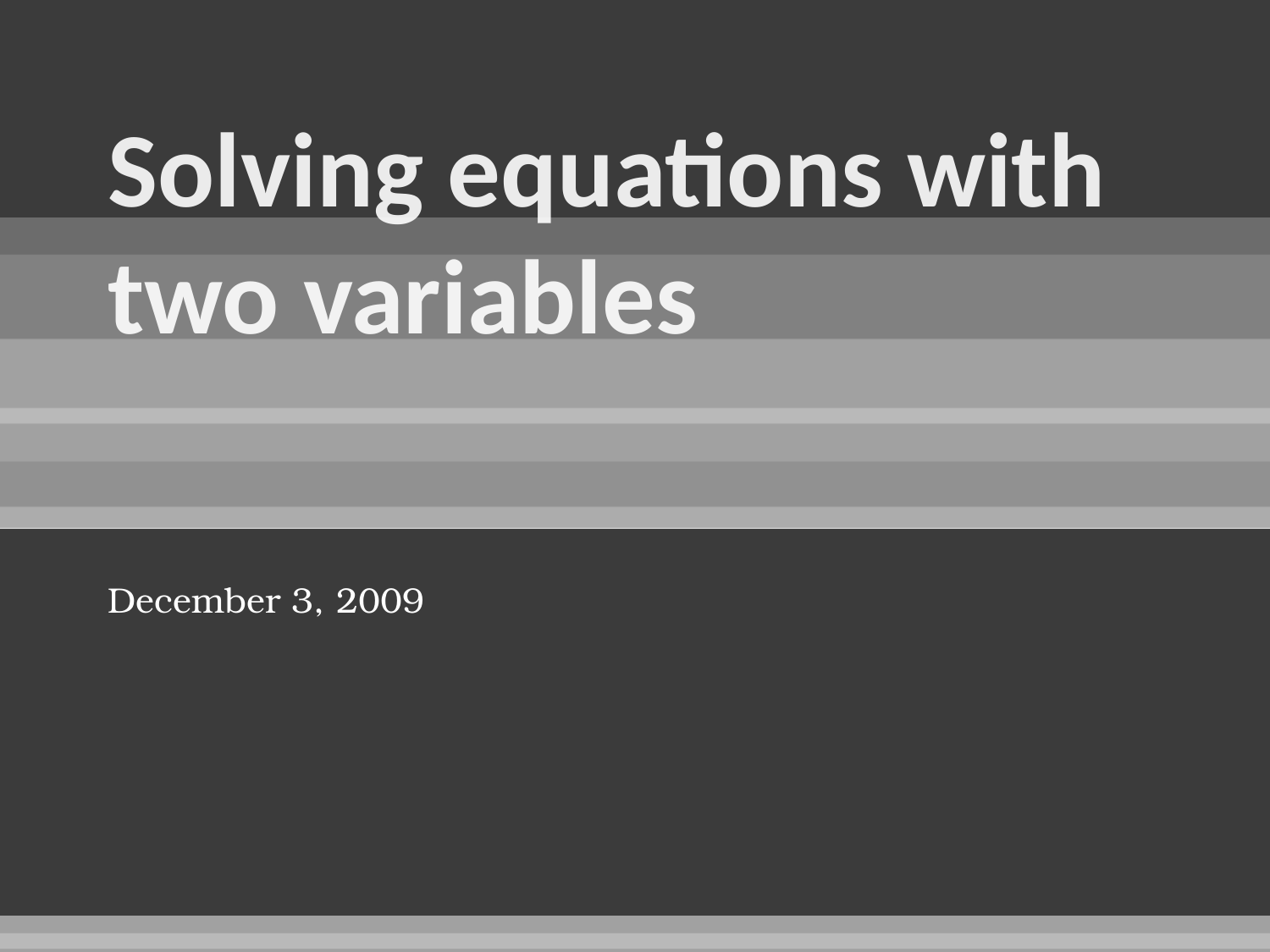

# Solving equations with two variables
December 3, 2009